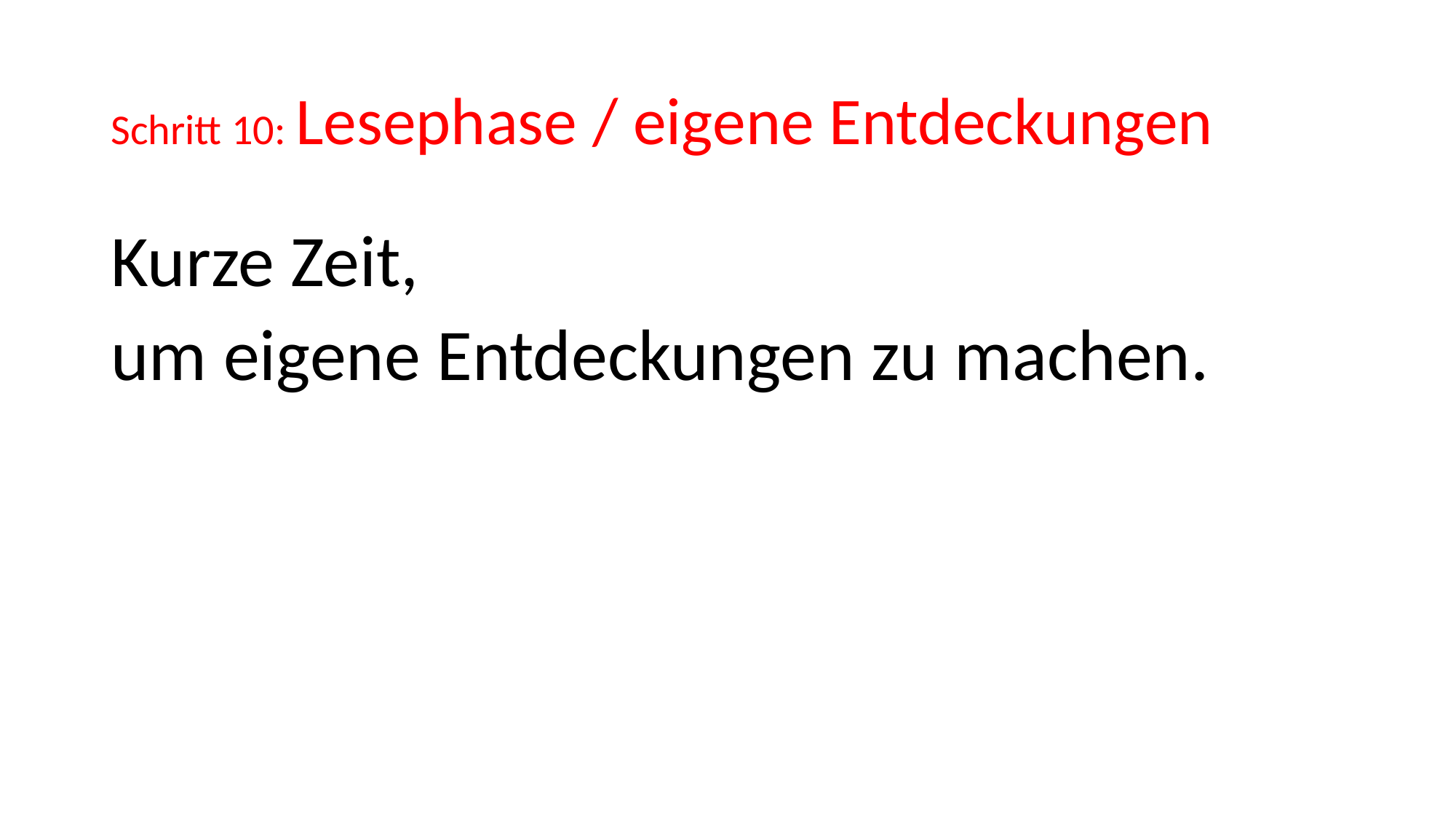

# Schritt 10: Lesephase / eigene Entdeckungen
Kurze Zeit,
um eigene Entdeckungen zu machen.